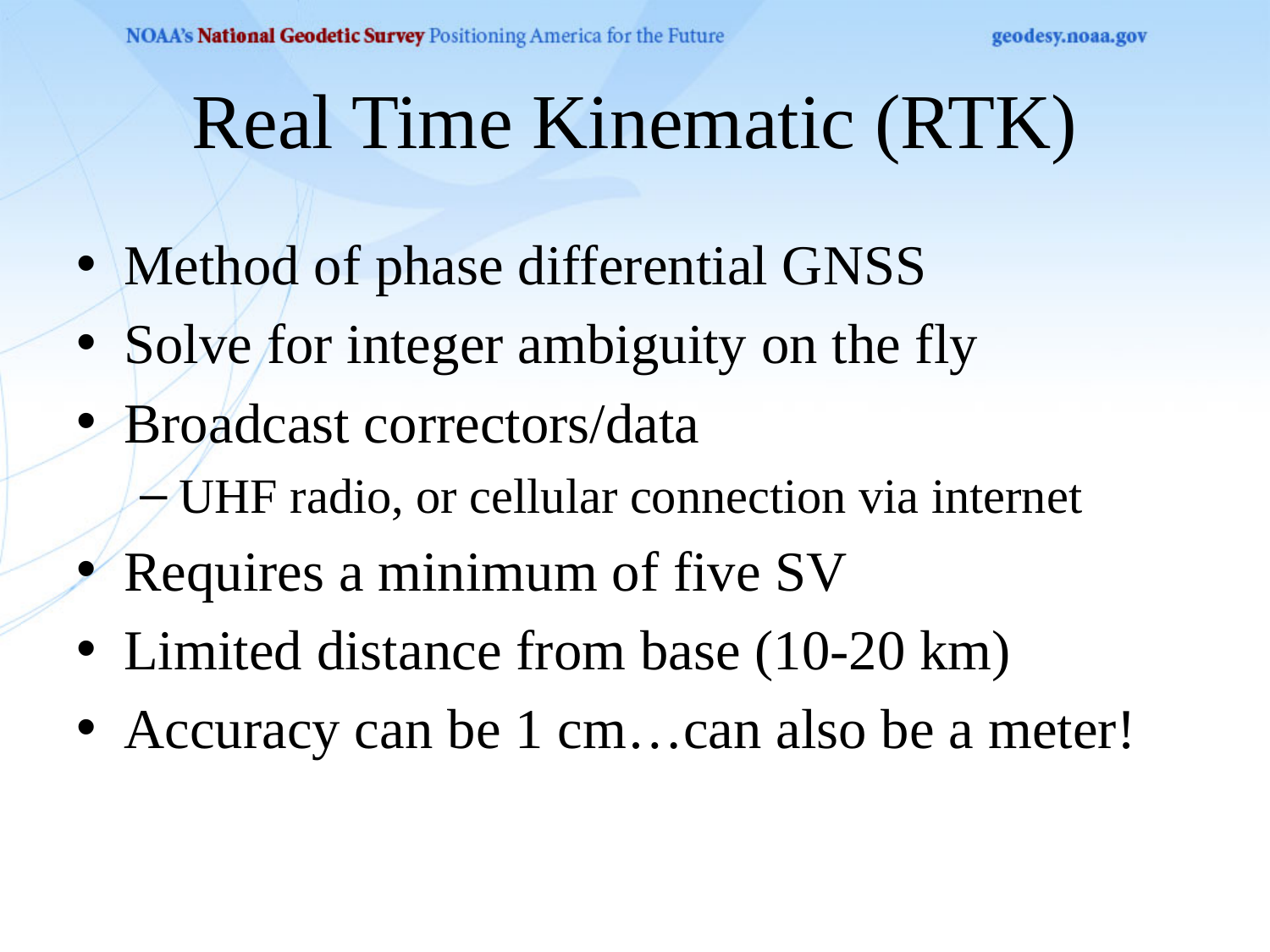

# Real Time Kinematic (RTK)
Method of phase differential GNSS
Solve for integer ambiguity on the fly
Broadcast correctors/data
UHF radio, or cellular connection via internet
Requires a minimum of five SV
Limited distance from base (10-20 km)
Accuracy can be 1 cm…can also be a meter!